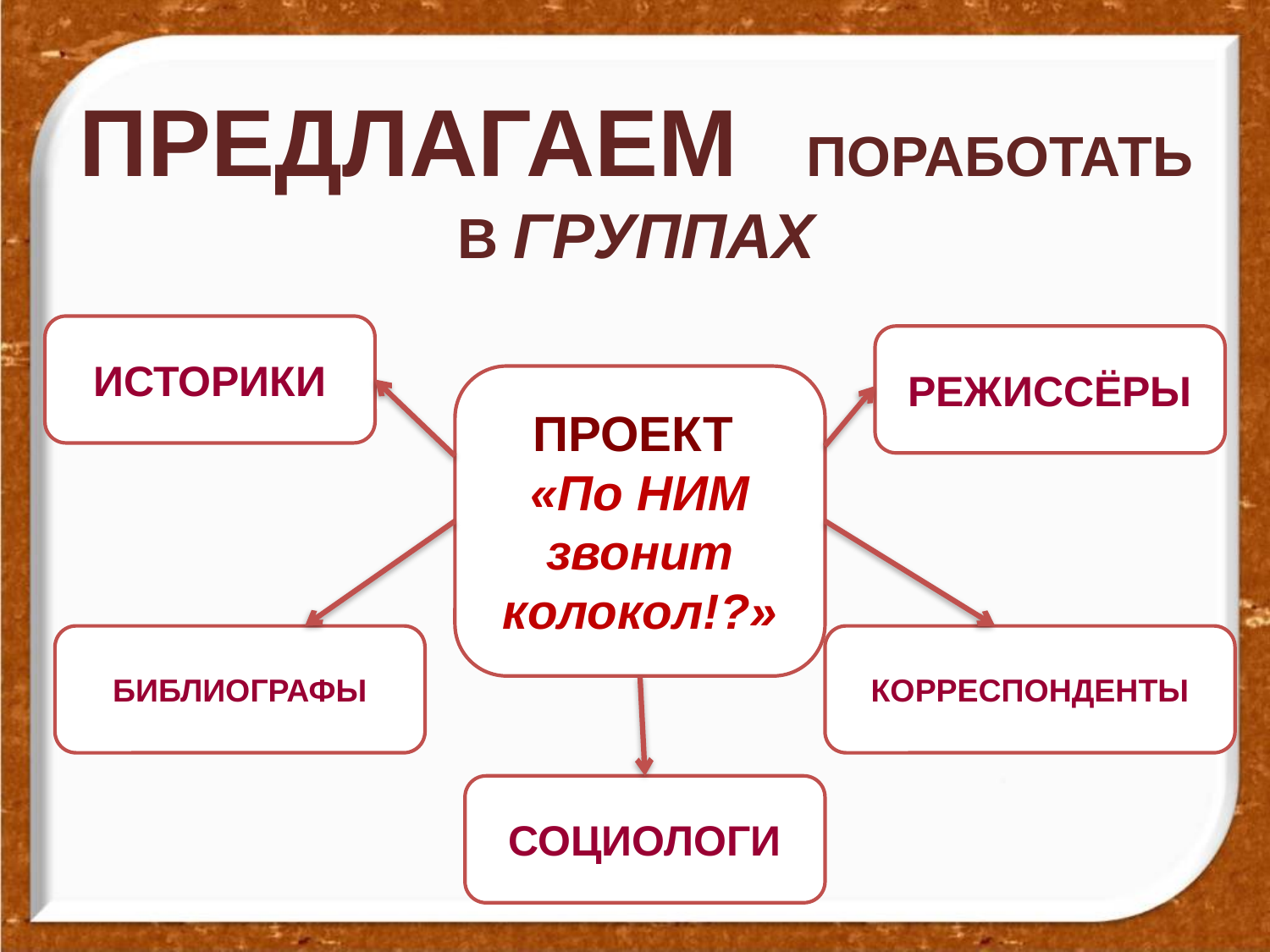

# ПРЕДЛАГАЕМ   ПОРАБОТАТЬ В ГРУППАХ
ИСТОРИКИ
РЕЖИССЁРЫ
ПРОЕКТ
«По НИМ звонит колокол!?»
БИБЛИОГРАФЫ
КОРРЕСПОНДЕНТЫ
СОЦИОЛОГИ